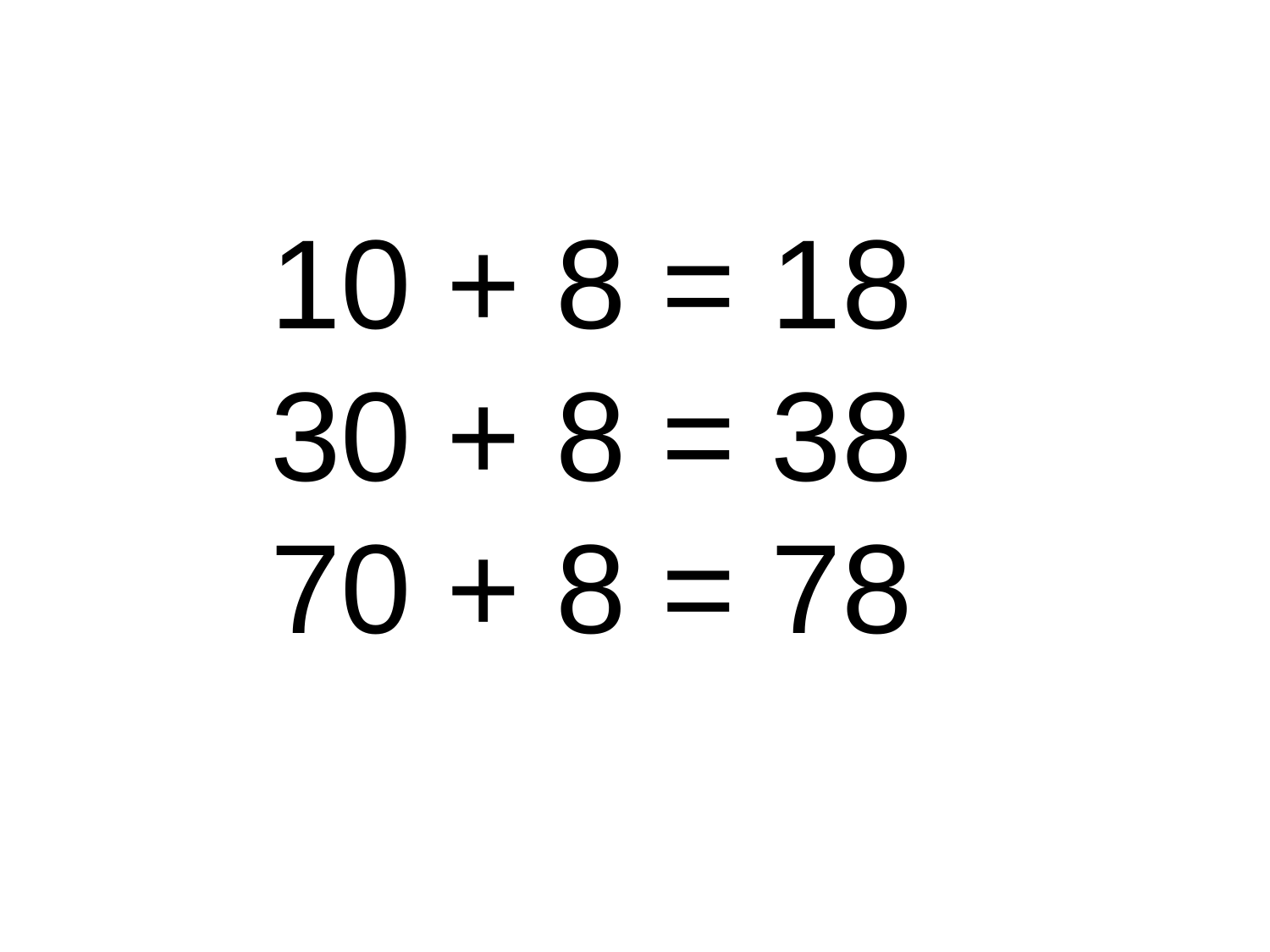

10 + 8 = 18
30 + 8 = 38
70 + 8 = 78